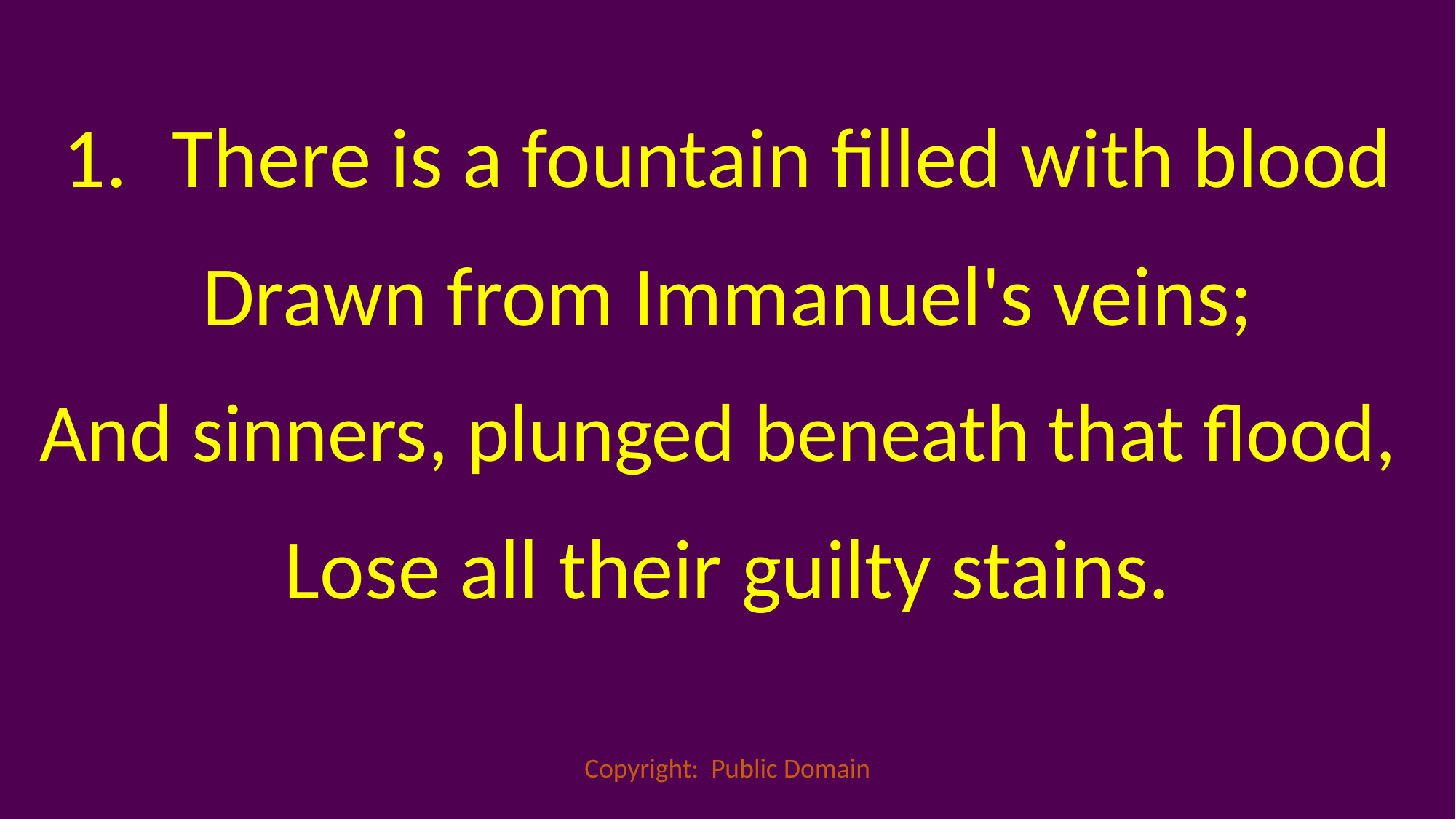

There is a fountain filled with blood
Drawn from Immanuel's veins;
And sinners, plunged beneath that flood,
Lose all their guilty stains.
Copyright:  Public Domain